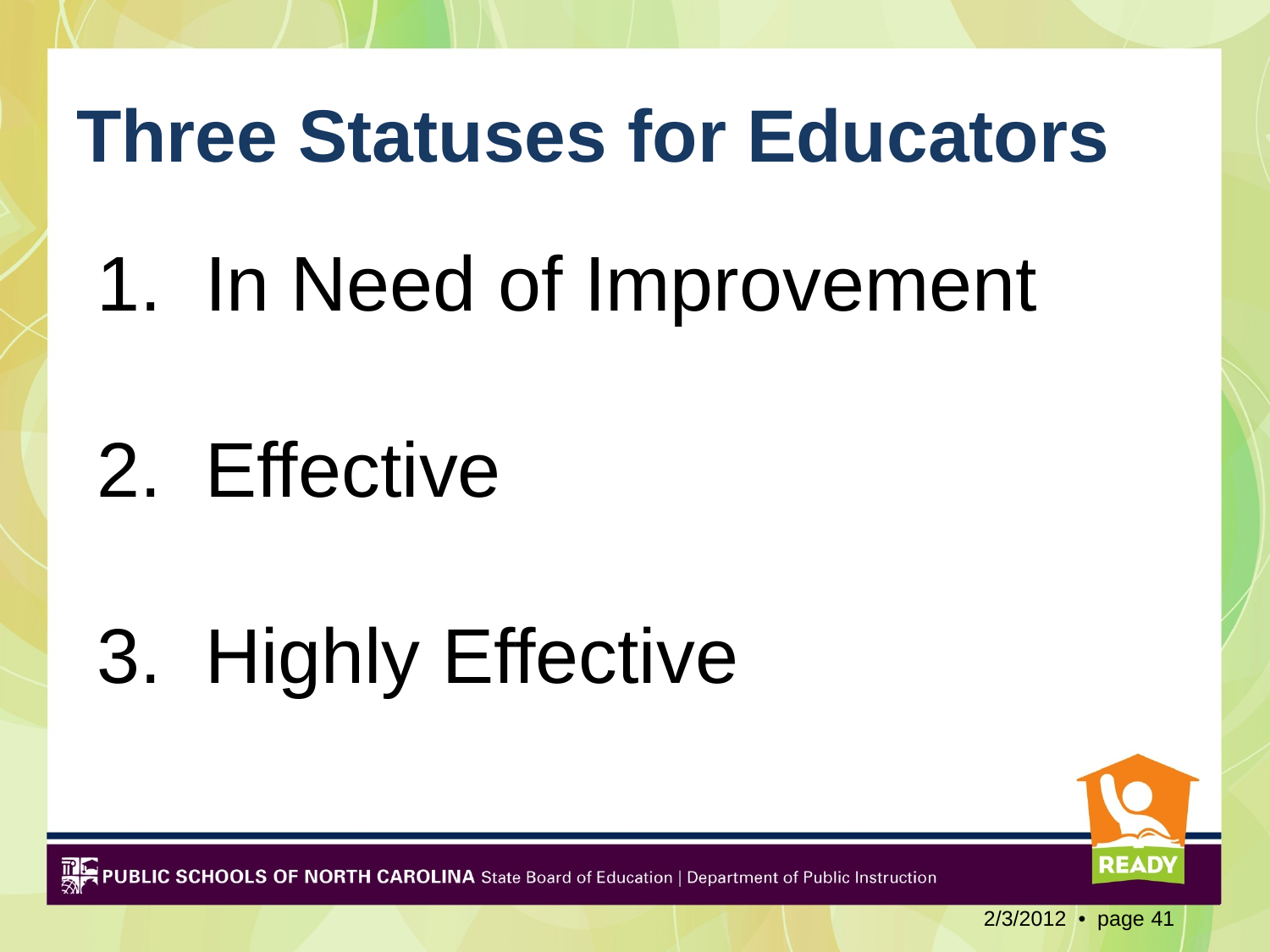

# Three Statuses for Educators
  In Need of Improvement

  Effective

  Highly Effective

2/3/2012  •  page 41